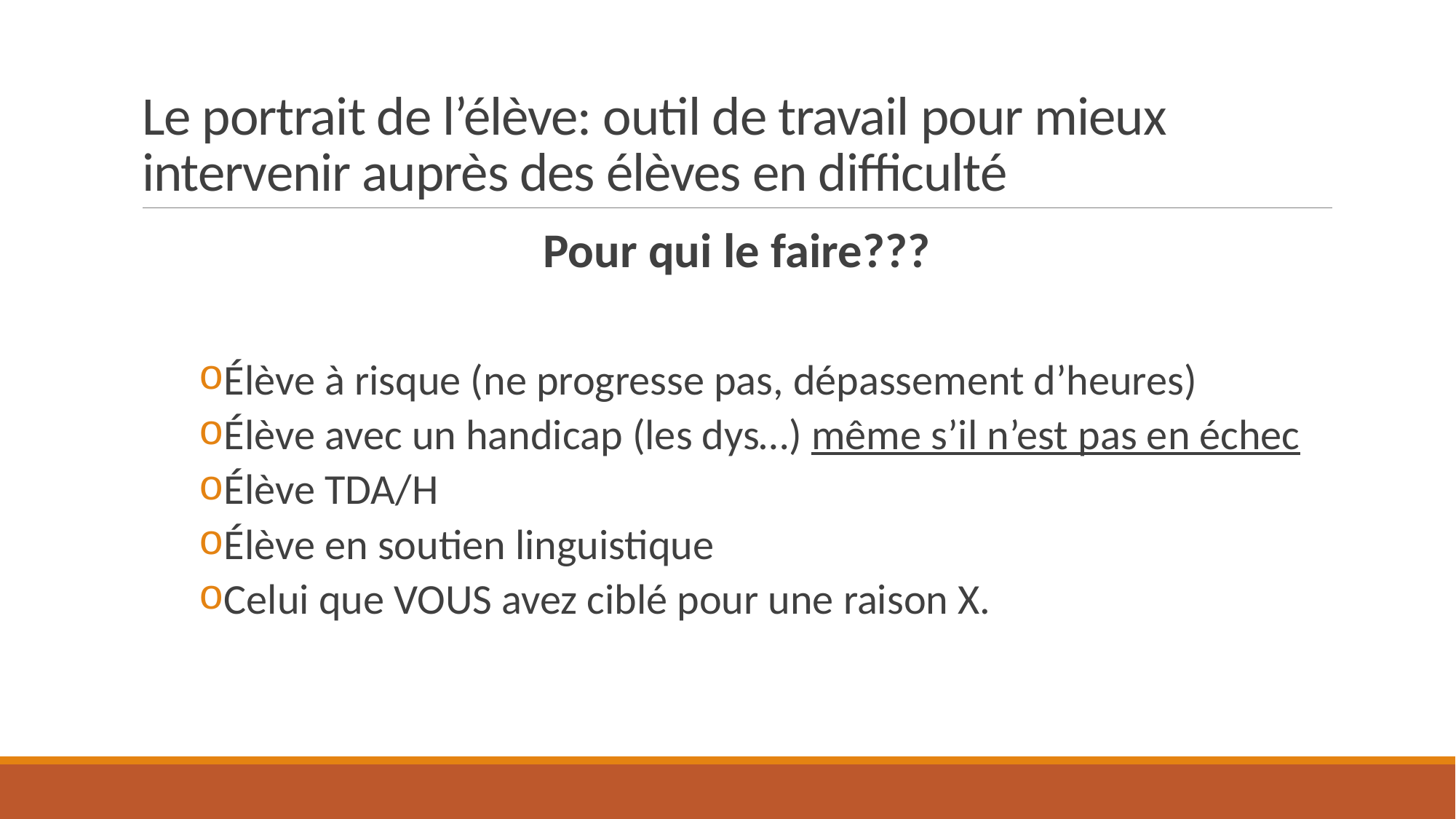

# Le portrait de l’élève: outil de travail pour mieux intervenir auprès des élèves en difficulté
Pour qui le faire???

Élève à risque (ne progresse pas, dépassement d’heures)
Élève avec un handicap (les dys…) même s’il n’est pas en échec
Élève TDA/H
Élève en soutien linguistique
Celui que VOUS avez ciblé pour une raison X.